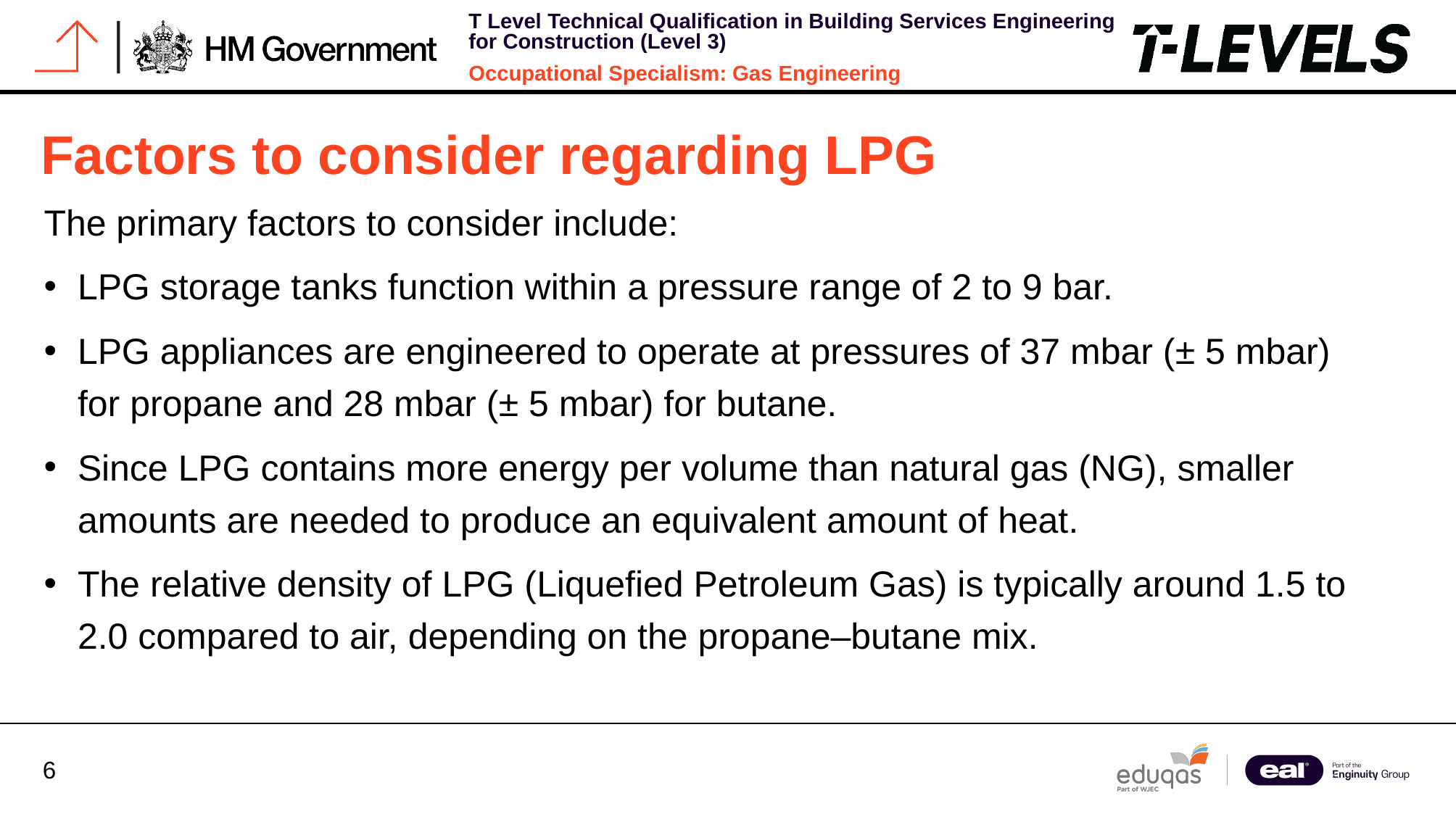

# Factors to consider regarding LPG
The primary factors to consider include:
LPG storage tanks function within a pressure range of 2 to 9 bar.
LPG appliances are engineered to operate at pressures of 37 mbar (± 5 mbar) for propane and 28 mbar (± 5 mbar) for butane.
Since LPG contains more energy per volume than natural gas (NG), smaller amounts are needed to produce an equivalent amount of heat.
The relative density of LPG (Liquefied Petroleum Gas) is typically around 1.5 to 2.0 compared to air, depending on the propane–butane mix.